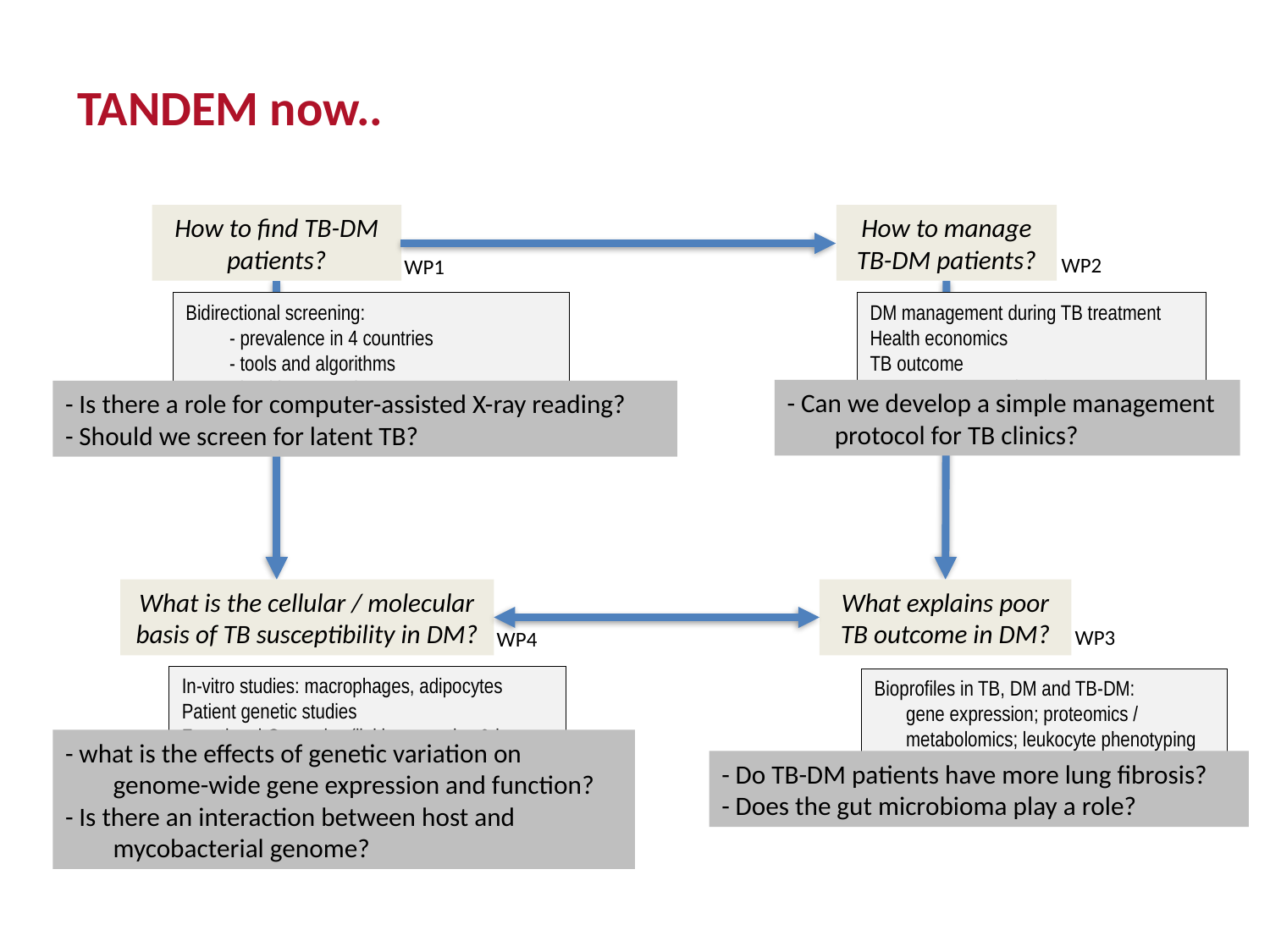

TANDEM now..
How to find TB-DM patients?
How to manage TB-DM patients?
WP2
WP1
DM management during TB treatment
Health economics
TB outcome
DM treatment needs after TB treatment
Bidirectional screening:
         - prevalence in 4 countries
         - tools and algorithms
         - health economic aspects
Mtb genotyping: ratio new / reactivation TB
- Can we develop a simple management protocol for TB clinics?
- Is there a role for computer-assisted X-ray reading?
- Should we screen for latent TB?
What explains poor TB outcome in DM?
What is the cellular / molecular basis of TB susceptibility in DM?
WP3
WP4
In-vitro studies: macrophages, adipocytes
Patient genetic studies
Functional Genomics (linking genetics & in-vitro)
Bioprofiles in TB, DM and TB-DM:
	gene expression; proteomics / metabolomics; leukocyte phenotyping
Effect hyperglycemia / TB treatment
- what is the effects of genetic variation on genome-wide gene expression and function?
- Is there an interaction between host and mycobacterial genome?
- Do TB-DM patients have more lung fibrosis?
- Does the gut microbioma play a role?